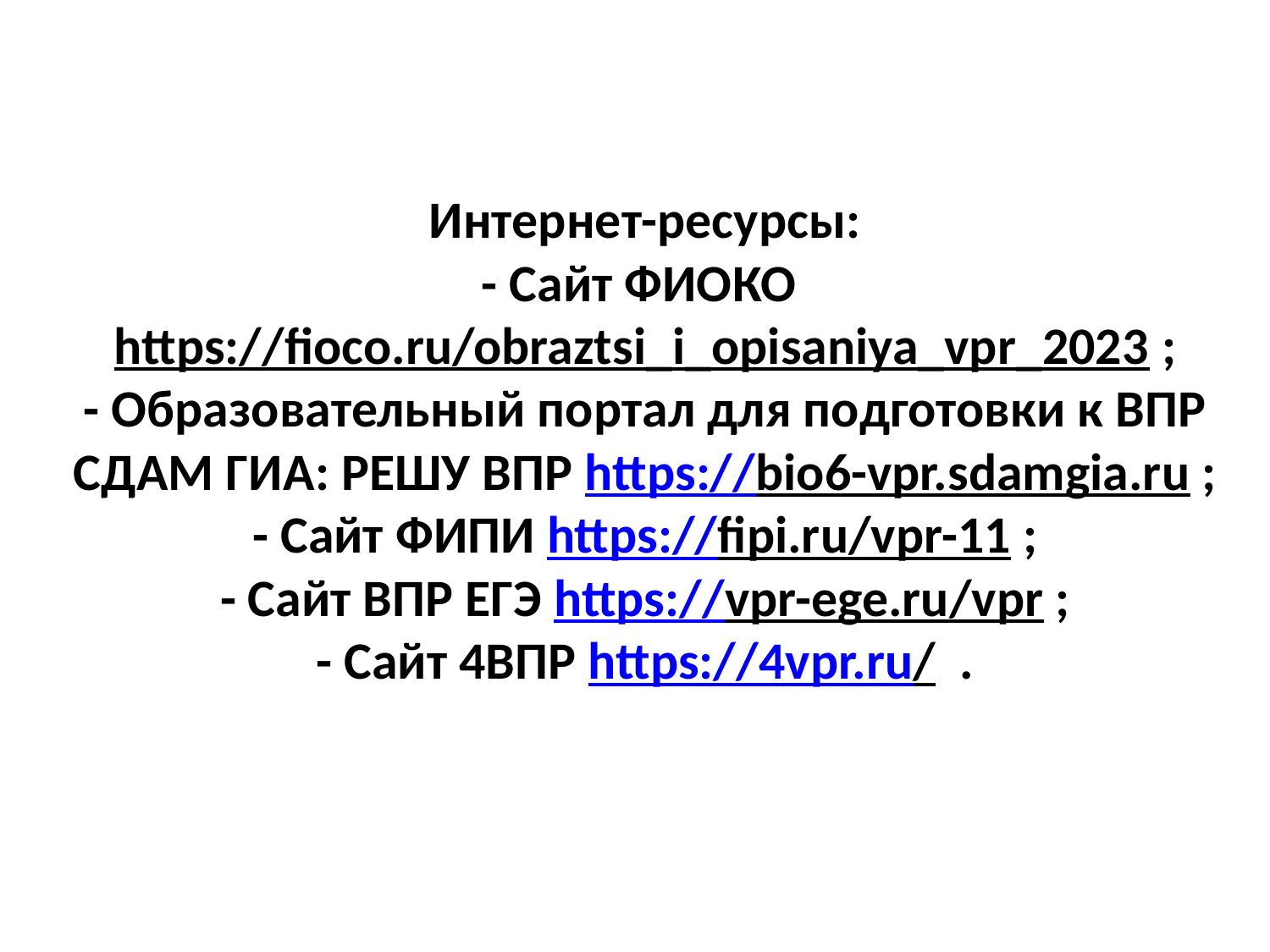

# Интернет-ресурсы: - Сайт ФИОКО https://fioco.ru/obraztsi_i_opisaniya_vpr_2023 ; - Образовательный портал для подготовки к ВПР СДАМ ГИА: РЕШУ ВПР https://bio6-vpr.sdamgia.ru ; - Сайт ФИПИ https://fipi.ru/vpr-11 ; - Сайт ВПР ЕГЭ https://vpr-ege.ru/vpr ; - Сайт 4ВПР https://4vpr.ru/  .